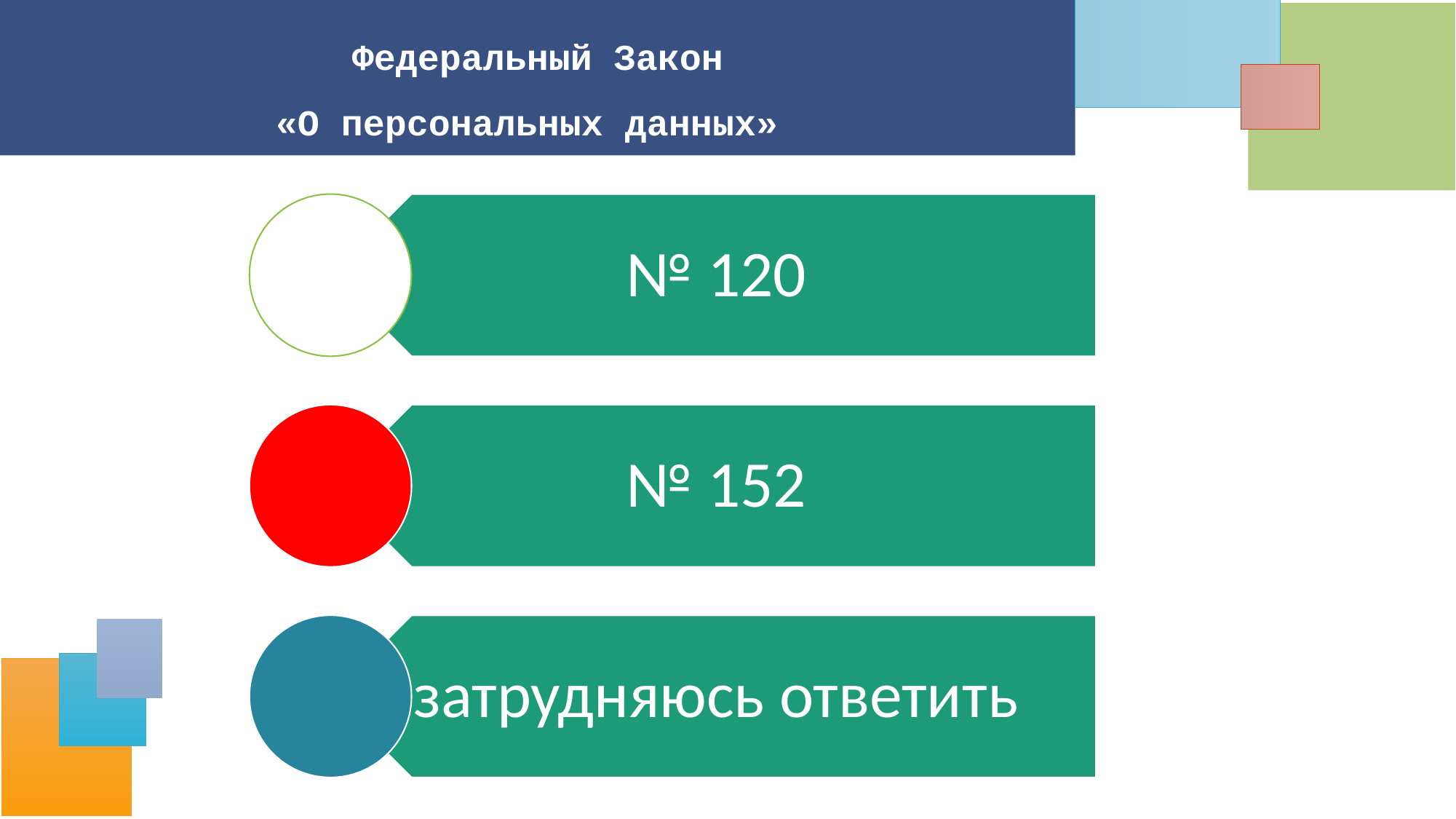

Федеральный Закон
«О персональных данных»

№ 120
№ 152
затрудняюсь ответить